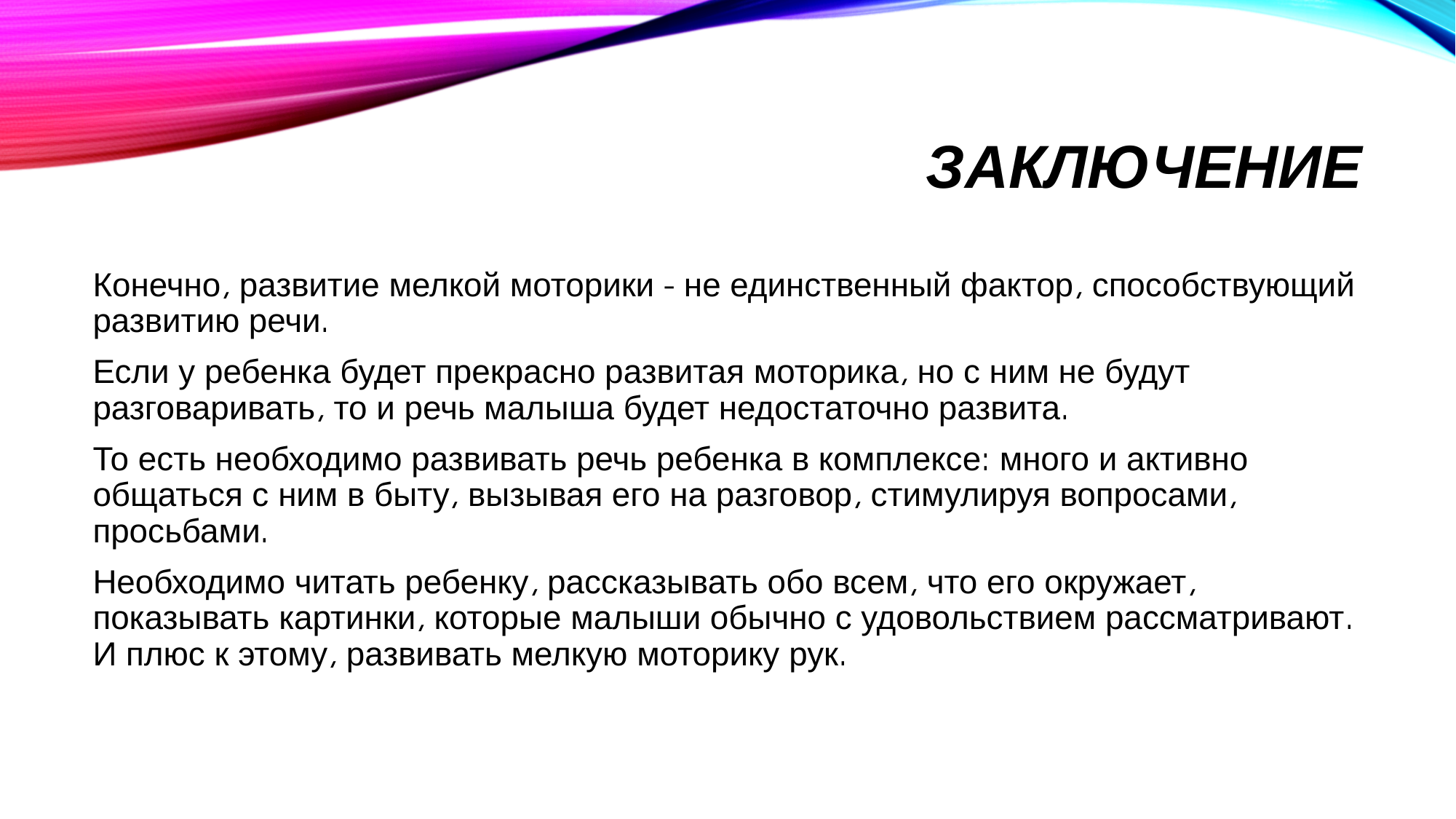

# заключение
Конечно, развитие мелкой моторики - не единственный фактор, способствующий развитию речи.
Если у ребенка будет прекрасно развитая моторика, но с ним не будут разговаривать, то и речь малыша будет недостаточно развита.
То есть необходимо развивать речь ребенка в комплексе: много и активно общаться с ним в быту, вызывая его на разговор, стимулируя вопросами, просьбами.
Необходимо читать ребенку, рассказывать обо всем, что его окружает, показывать картинки, которые малыши обычно с удовольствием рассматривают. И плюс к этому, развивать мелкую моторику рук.